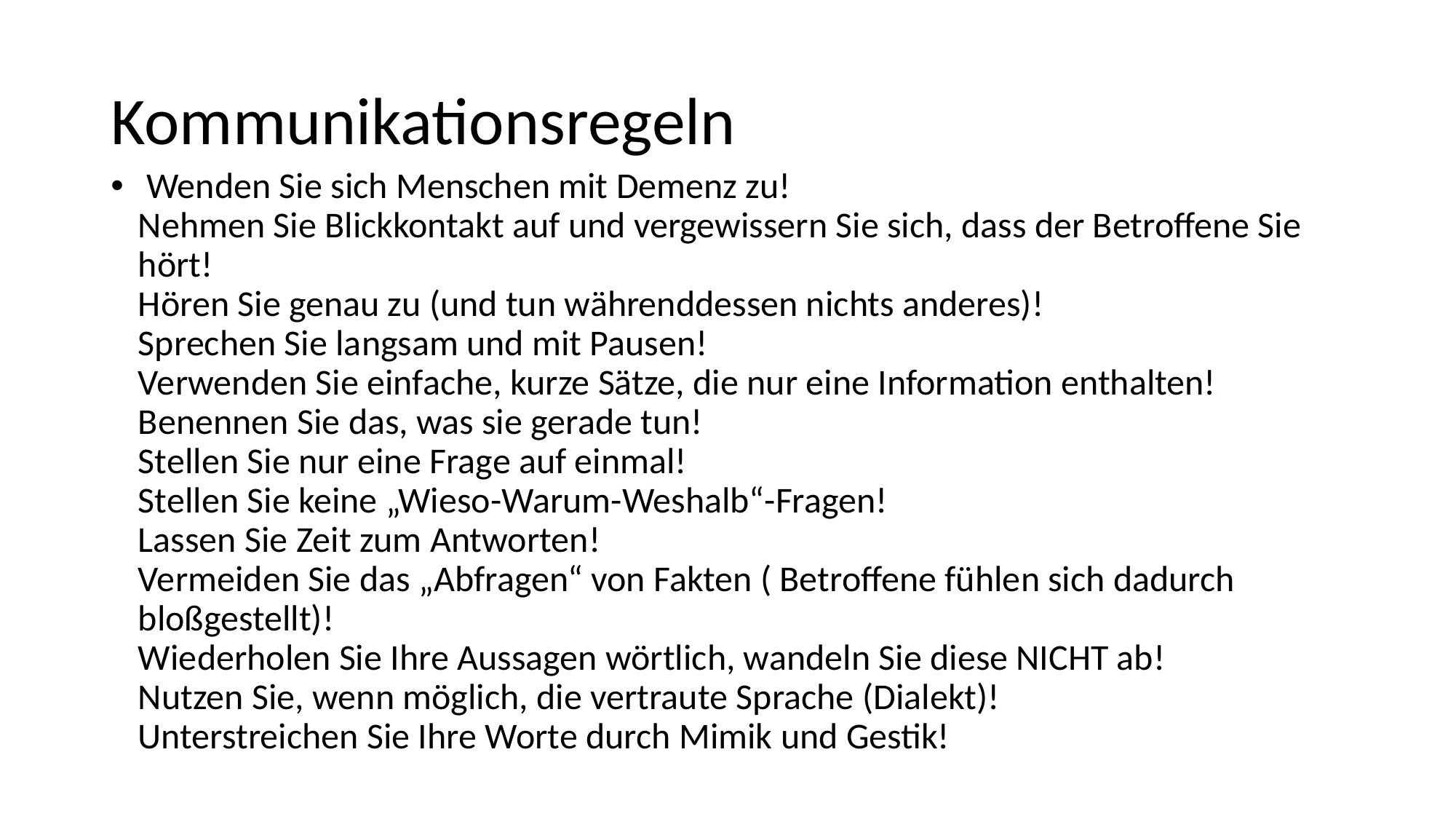

# Kommunikationsregeln
 Wenden Sie sich Menschen mit Demenz zu!
Nehmen Sie Blickkontakt auf und vergewissern Sie sich, dass der Betroffene Sie hört!
Hören Sie genau zu (und tun währenddessen nichts anderes)!
Sprechen Sie langsam und mit Pausen!
Verwenden Sie einfache, kurze Sätze, die nur eine Information enthalten!
Benennen Sie das, was sie gerade tun!
Stellen Sie nur eine Frage auf einmal!
Stellen Sie keine „Wieso-Warum-Weshalb“-Fragen!
Lassen Sie Zeit zum Antworten!
Vermeiden Sie das „Abfragen“ von Fakten ( Betroffene fühlen sich dadurch bloßgestellt)!
Wiederholen Sie Ihre Aussagen wörtlich, wandeln Sie diese NICHT ab!
Nutzen Sie, wenn möglich, die vertraute Sprache (Dialekt)!
Unterstreichen Sie Ihre Worte durch Mimik und Gestik!